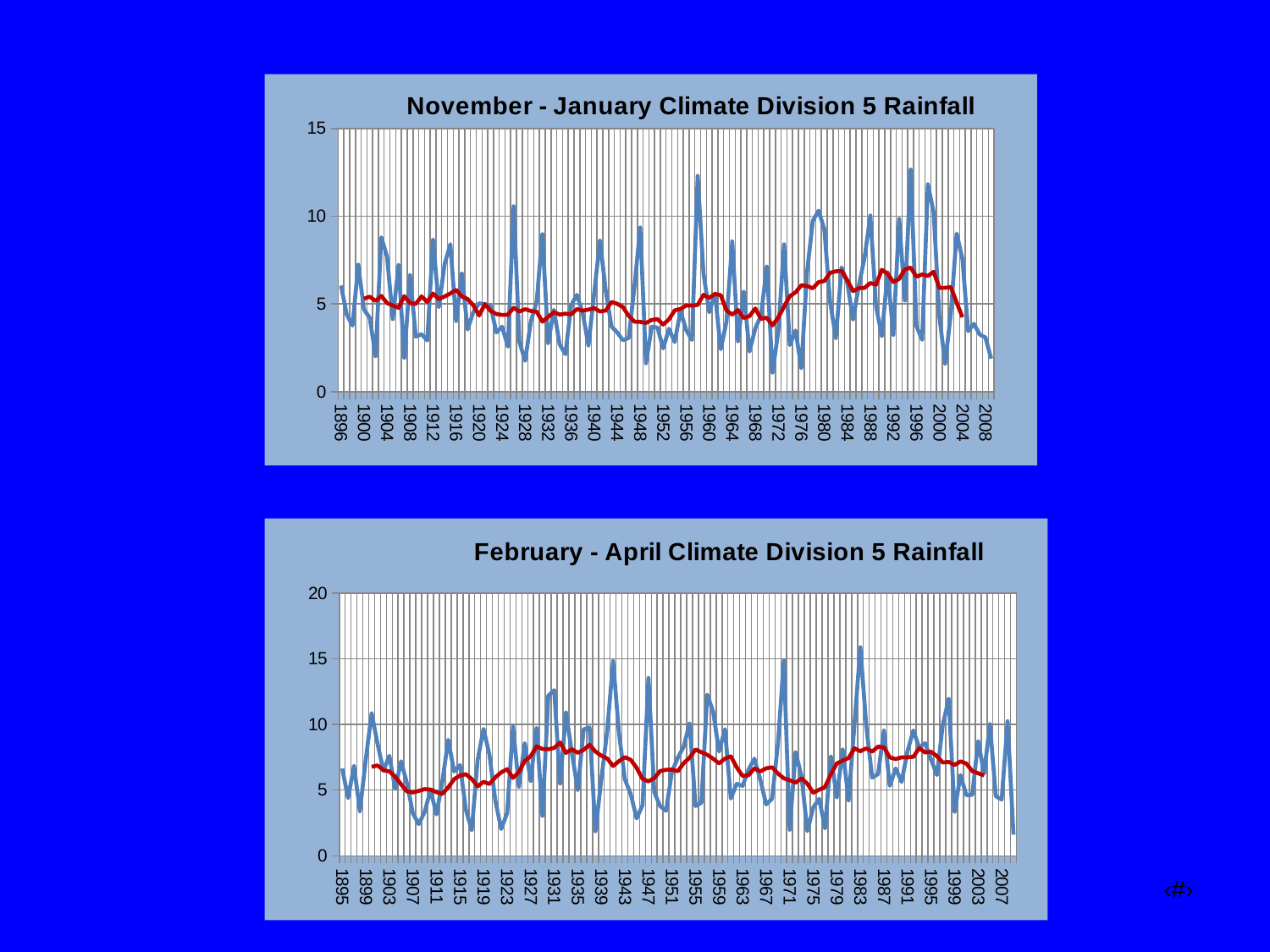

### Chart: November - January Climate Division 5 Rainfall

| Category | Rainfall |  |
|---|---|---|
| 1896 | 6.05 | None |
| 1897 | 4.4 | None |
| 1898 | 3.77 | None |
| 1899 | 7.24 | None |
| 1900 | 4.68 | 5.3020000000000005 |
| 1901 | 4.21 | 5.419000000000001 |
| 1902 | 2.03 | 5.173 |
| 1903 | 8.8 | 5.46 |
| 1904 | 7.7 | 5.05 |
| 1905 | 4.14 | 4.91 |
| 1906 | 7.22 | 4.781000000000002 |
| 1907 | 1.9400000000000004 | 5.444 |
| 1908 | 6.64 | 5.048 |
| 1909 | 3.14 | 5.004999999999998 |
| 1910 | 3.2800000000000002 | 5.432 |
| 1911 | 2.92 | 5.112999999999998 |
| 1912 | 8.66 | 5.5920000000000005 |
| 1913 | 4.84 | 5.2829999999999995 |
| 1914 | 7.270000000000001 | 5.423 |
| 1915 | 8.41 | 5.5989999999999975 |
| 1916 | 4.03 | 5.805999999999997 |
| 1917 | 6.73 | 5.427999999999998 |
| 1918 | 3.55 | 5.282000000000001 |
| 1919 | 4.54 | 4.926000000000001 |
| 1920 | 5.04 | 4.3420000000000005 |
| 1921 | 4.99 | 4.996 |
| 1922 | 4.88 | 4.6069999999999975 |
| 1923 | 3.38 | 4.427999999999997 |
| 1924 | 3.71 | 4.376 |
| 1925 | 2.57 | 4.3839999999999995 |
| 1926 | 10.57 | 4.7829999999999995 |
| 1927 | 2.84 | 4.572000000000001 |
| 1928 | 1.76 | 4.701000000000001 |
| 1929 | 4.02 | 4.6000000000000005 |
| 1930 | 5.119999999999998 | 4.5569999999999995 |
| 1931 | 8.98 | 3.9939999999999998 |
| 1932 | 2.77 | 4.261999999999999 |
| 1933 | 4.67 | 4.534000000000001 |
| 1934 | 2.7 | 4.396000000000001 |
| 1935 | 2.14 | 4.446 |
| 1936 | 4.94 | 4.4090000000000025 |
| 1937 | 5.52 | 4.71 |
| 1938 | 4.48 | 4.6149999999999975 |
| 1939 | 2.64 | 4.683000000000001 |
| 1940 | 5.619999999999998 | 4.762999999999998 |
| 1941 | 8.61 | 4.575 |
| 1942 | 5.78 | 4.624999999999997 |
| 1943 | 3.72 | 5.112999999999998 |
| 1944 | 3.38 | 5.0109999999999975 |
| 1945 | 2.94 | 4.819 |
| 1946 | 3.06 | 4.323999999999998 |
| 1947 | 6.02 | 3.9929999999999986 |
| 1948 | 9.360000000000003 | 3.9799999999999986 |
| 1949 | 1.62 | 3.925 |
| 1950 | 3.7 | 4.0909999999999975 |
| 1951 | 3.66 | 4.136 |
| 1952 | 2.4699999999999998 | 3.8289999999999997 |
| 1953 | 3.59 | 4.122999999999997 |
| 1954 | 2.829999999999999 | 4.6339999999999995 |
| 1955 | 4.6 | 4.7170000000000005 |
| 1956 | 3.51 | 4.912000000000001 |
| 1957 | 2.9499999999999997 | 4.907000000000001 |
| 1958 | 12.3 | 4.948 |
| 1959 | 6.73 | 5.5219999999999985 |
| 1960 | 4.53 | 5.3500000000000005 |
| 1961 | 5.6099999999999985 | 5.5680000000000005 |
| 1962 | 2.42 | 5.502000000000001 |
| 1963 | 4.0 | 4.633 |
| 1964 | 8.57 | 4.393999999999998 |
| 1965 | 2.88 | 4.653999999999998 |
| 1966 | 5.6899999999999995 | 4.202 |
| 1967 | 2.29 | 4.306 |
| 1968 | 3.61 | 4.746 |
| 1969 | 4.34 | 4.154999999999997 |
| 1970 | 7.13 | 4.216 |
| 1971 | 1.09 | 3.7830000000000013 |
| 1972 | 3.46 | 4.235 |
| 1973 | 8.4 | 4.8469999999999995 |
| 1974 | 2.66 | 5.4449999999999985 |
| 1975 | 3.4899999999999998 | 5.659000000000001 |
| 1976 | 1.36 | 6.063000000000001 |
| 1977 | 6.81 | 6.0230000000000015 |
| 1978 | 9.73 | 5.8919999999999995 |
| 1979 | 10.32 | 6.244000000000001 |
| 1980 | 9.27 | 6.305999999999997 |
| 1981 | 5.13 | 6.775999999999999 |
| 1982 | 3.06 | 6.859999999999999 |
| 1983 | 7.09 | 6.891 |
| 1984 | 6.18 | 6.342999999999997 |
| 1985 | 4.1099999999999985 | 5.734 |
| 1986 | 6.06 | 5.901 |
| 1987 | 7.6499999999999995 | 5.919 |
| 1988 | 10.040000000000001 | 6.194999999999997 |
| 1989 | 4.84 | 6.0969999999999995 |
| 1990 | 3.18 | 6.952000000000001 |
| 1991 | 6.8 | 6.721000000000001 |
| 1992 | 3.24 | 6.252000000000001 |
| 1993 | 9.850000000000003 | 6.430000000000002 |
| 1994 | 5.2 | 6.968000000000001 |
| 1995 | 12.66 | 7.077 |
| 1996 | 3.75 | 6.5569999999999995 |
| 1997 | 2.96 | 6.683000000000002 |
| 1998 | 11.82 | 6.6 |
| 1999 | 10.22 | 6.8340000000000005 |
| 2000 | 4.27 | 5.913 |
| 2001 | 1.6 | 5.924999999999998 |
| 2002 | 4.5 | 5.954999999999997 |
| 2003 | 9.02 | 5.081999999999999 |
| 2004 | 7.54 | 4.249 |
| 2005 | 3.4499999999999997 | None |
| 2006 | 3.8699999999999997 | None |
| 2007 | 3.2600000000000002 | None |
| 2008 | 3.09 | None |
| 2009 | 1.8900000000000001 | None |

### Chart: February - April Climate Division 5 Rainfall

| Category | Rainfall |  |
|---|---|---|
| 1895 | 6.6499999999999995 | None |
| 1896 | 4.39 | None |
| 1897 | 6.85 | None |
| 1898 | 3.3899999999999997 | None |
| 1899 | 7.3199999999999985 | None |
| 1900 | 10.870000000000003 | 6.772 |
| 1901 | 8.530000000000001 | 6.8839999999999995 |
| 1902 | 6.46 | 6.5219999999999985 |
| 1903 | 7.619999999999998 | 6.4239999999999995 |
| 1904 | 5.09 | 6.025999999999997 |
| 1905 | 7.2 | 5.44 |
| 1906 | 5.51 | 4.901999999999999 |
| 1907 | 3.23 | 4.821999999999998 |
| 1908 | 2.4099999999999997 | 4.943 |
| 1909 | 3.34 | 5.076000000000001 |
| 1910 | 5.01 | 5.047 |
| 1911 | 3.15 | 4.846000000000001 |
| 1912 | 5.659999999999998 | 4.7170000000000005 |
| 1913 | 8.83 | 5.206 |
| 1914 | 6.42 | 5.837999999999997 |
| 1915 | 6.91 | 6.1069999999999975 |
| 1916 | 3.5 | 6.212000000000001 |
| 1917 | 1.9400000000000004 | 5.8500000000000005 |
| 1918 | 7.3 | 5.291000000000001 |
| 1919 | 9.66 | 5.6339999999999995 |
| 1920 | 7.7 | 5.4689999999999985 |
| 1921 | 4.2 | 5.976999999999999 |
| 1922 | 2.04 | 6.352999999999998 |
| 1923 | 3.24 | 6.595000000000001 |
| 1924 | 9.850000000000003 | 5.933 |
| 1925 | 5.26 | 6.383 |
| 1926 | 8.58 | 7.224999999999998 |
| 1927 | 5.7 | 7.571000000000002 |
| 1928 | 9.720000000000002 | 8.338000000000001 |
| 1929 | 3.04 | 8.137 |
| 1930 | 12.2 | 8.113000000000001 |
| 1931 | 12.62 | 8.218 |
| 1932 | 5.5 | 8.626000000000001 |
| 1933 | 10.91 | 7.8409999999999975 |
| 1934 | 7.84 | 8.118 |
| 1935 | 5.02 | 7.848000000000001 |
| 1936 | 9.63 | 8.069 |
| 1937 | 9.780000000000001 | 8.452000000000004 |
| 1938 | 1.87 | 7.943000000000001 |
| 1939 | 5.81 | 7.6279999999999974 |
| 1940 | 9.5 | 7.410999999999999 |
| 1941 | 14.83 | 6.833999999999999 |
| 1942 | 9.33 | 7.211 |
| 1943 | 5.8199999999999985 | 7.508 |
| 1944 | 4.6899999999999995 | 7.304999999999998 |
| 1945 | 2.849999999999999 | 6.696999999999999 |
| 1946 | 3.86 | 5.852999999999998 |
| 1947 | 13.55 | 5.666999999999998 |
| 1948 | 4.84 | 5.916 |
| 1949 | 3.7800000000000002 | 6.456 |
| 1950 | 3.42 | 6.550000000000002 |
| 1951 | 6.39 | 6.5680000000000005 |
| 1952 | 7.4700000000000015 | 6.441 |
| 1953 | 8.31 | 7.054999999999998 |
| 1954 | 10.09 | 7.470999999999999 |
| 1955 | 3.79 | 8.093 |
| 1956 | 4.04 | 7.890000000000001 |
| 1957 | 12.28 | 7.690999999999998 |
| 1958 | 10.98 | 7.391999999999999 |
| 1959 | 7.94 | 7.039 |
| 1960 | 9.64 | 7.4 |
| 1961 | 4.3599999999999985 | 7.577000000000001 |
| 1962 | 5.48 | 6.74 |
| 1963 | 5.3199999999999985 | 6.076000000000001 |
| 1964 | 6.56 | 6.136000000000001 |
| 1965 | 7.4 | 6.6610000000000005 |
| 1966 | 5.81 | 6.422999999999997 |
| 1967 | 3.9099999999999997 | 6.664999999999999 |
| 1968 | 4.34 | 6.739 |
| 1969 | 8.540000000000001 | 6.271 |
| 1970 | 14.89 | 5.898999999999997 |
| 1971 | 1.9800000000000004 | 5.752 |
| 1972 | 7.9 | 5.572 |
| 1973 | 6.06 | 5.893000000000001 |
| 1974 | 1.8800000000000001 | 5.485 |
| 1975 | 3.68 | 4.804999999999998 |
| 1976 | 4.34 | 5.028999999999997 |
| 1977 | 2.11 | 5.244 |
| 1978 | 7.55 | 6.2269999999999985 |
| 1979 | 4.46 | 7.029000000000001 |
| 1980 | 8.09 | 7.256 |
| 1981 | 4.22 | 7.444 |
| 1982 | 10.050000000000002 | 8.186000000000003 |
| 1983 | 15.89 | 7.9639999999999995 |
| 1984 | 9.9 | 8.184000000000001 |
| 1985 | 5.95 | 7.937 |
| 1986 | 6.22 | 8.311000000000003 |
| 1987 | 9.530000000000001 | 8.26 |
| 1988 | 5.33 | 7.495 |
| 1989 | 6.659999999999998 | 7.362999999999998 |
| 1990 | 5.619999999999998 | 7.501 |
| 1991 | 7.96 | 7.4940000000000015 |
| 1992 | 9.540000000000001 | 7.539 |
| 1993 | 8.24 | 8.201 |
| 1994 | 8.58 | 7.8709999999999996 |
| 1995 | 7.33 | 7.9239999999999995 |
| 1996 | 6.1499999999999995 | 7.590000000000001 |
| 1997 | 9.98 | 7.1 |
| 1998 | 11.950000000000003 | 7.149000000000001 |
| 1999 | 3.36 | 6.917 |
| 2000 | 6.1499999999999995 | 7.1869999999999985 |
| 2001 | 4.619999999999998 | 7.024999999999997 |
| 2002 | 4.64 | 6.456 |
| 2003 | 8.73 | 6.286 |
| 2004 | 6.26 | 6.110999999999998 |
| 2005 | 10.030000000000001 | None |
| 2006 | 4.53 | None |
| 2007 | 4.29 | None |
| 2008 | 10.25 | None |
| 2009 | 1.61 | None |
‹#›